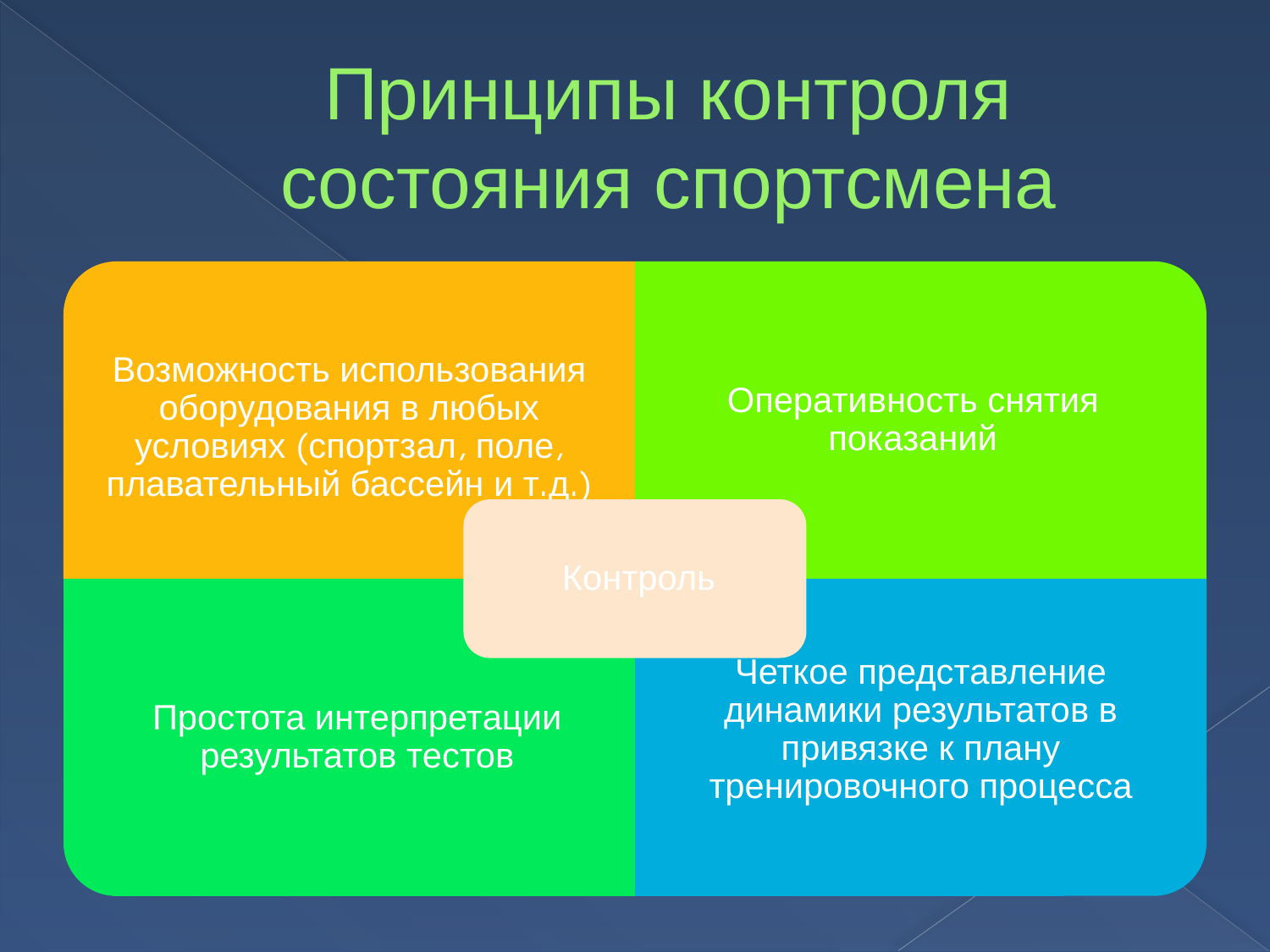

# Принципы контроля состояния спортсмена
Возможность использования оборудования в любых условиях (спортзал, поле, плавательный бассейн и т.д.)
Оперативность снятия показаний
Простота интерпретации результатов тестов
Четкое представление динамики результатов в привязке к плану тренировочного процесса
Контроль